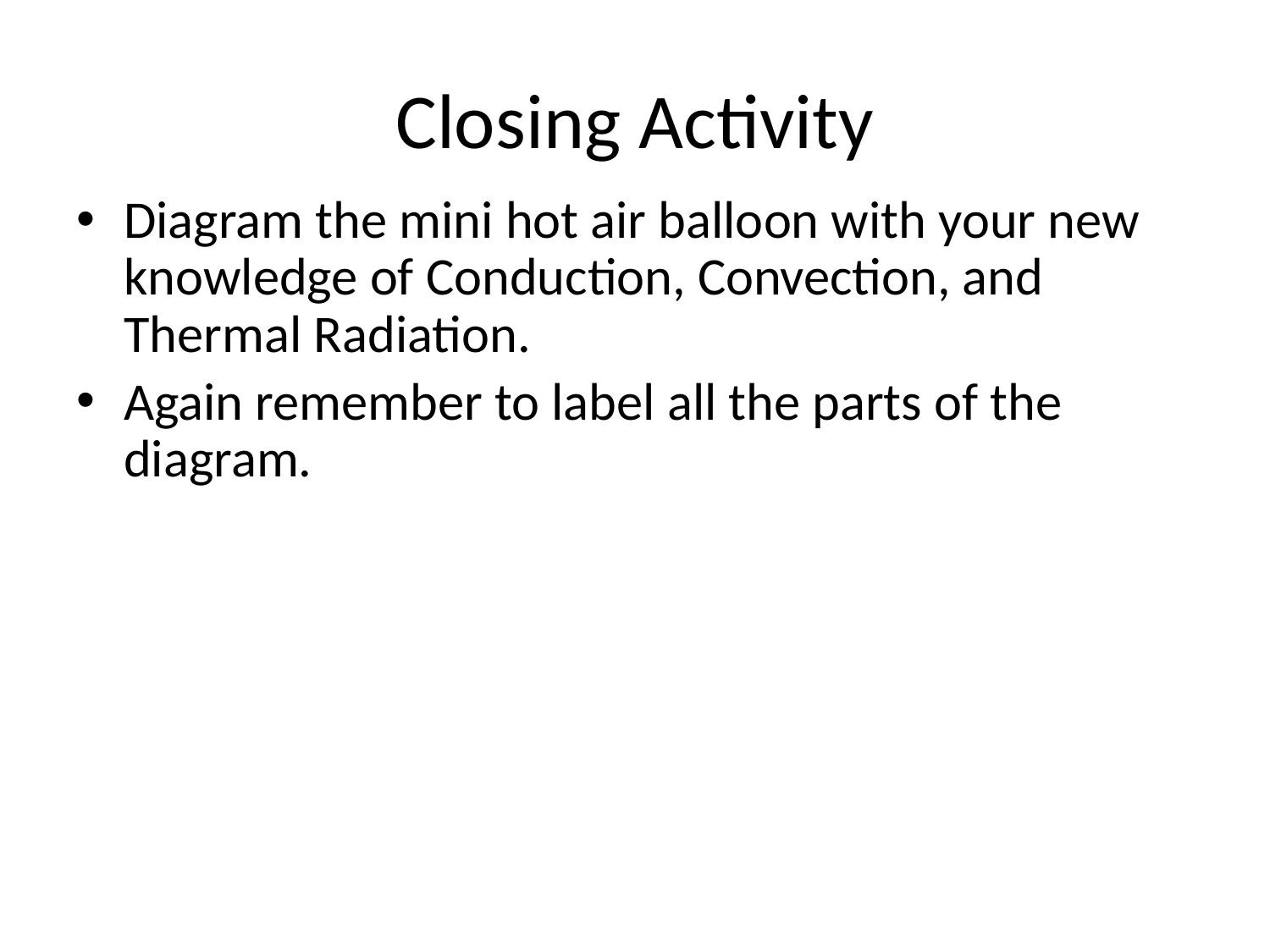

# Closing Activity
Diagram the mini hot air balloon with your new knowledge of Conduction, Convection, and Thermal Radiation.
Again remember to label all the parts of the diagram.